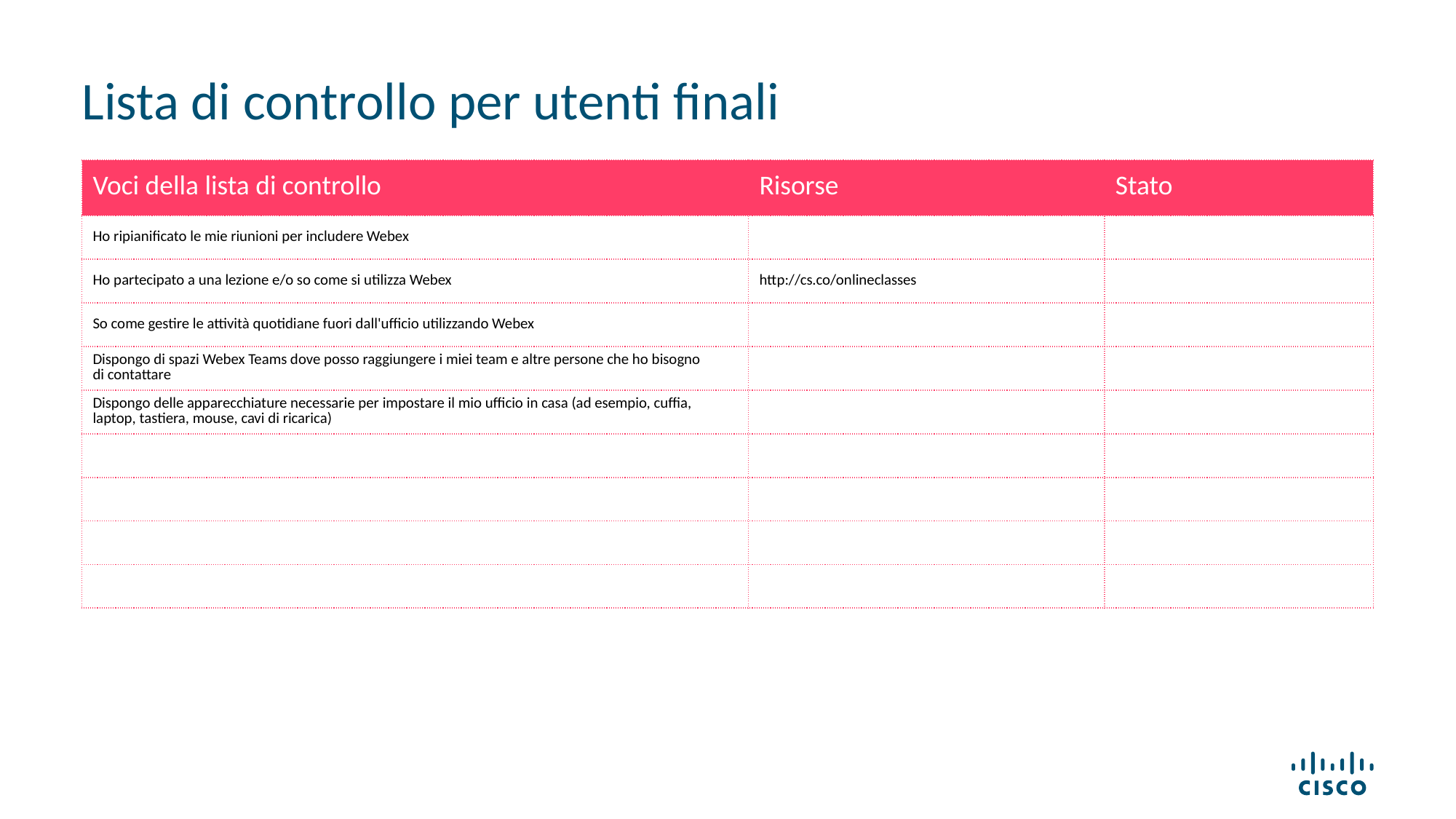

# Lista di controllo per utenti finali
| Voci della lista di controllo | Risorse | Stato |
| --- | --- | --- |
| Ho ripianificato le mie riunioni per includere Webex |  |  |
| Ho partecipato a una lezione e/o so come si utilizza Webex | http://cs.co/onlineclasses |  |
| So come gestire le attività quotidiane fuori dall'ufficio utilizzando Webex |  |  |
| Dispongo di spazi Webex Teams dove posso raggiungere i miei team e altre persone che ho bisogno di contattare |  |  |
| Dispongo delle apparecchiature necessarie per impostare il mio ufficio in casa (ad esempio, cuffia, laptop, tastiera, mouse, cavi di ricarica) |  |  |
|  |  |  |
|  |  |  |
|  |  |  |
|  |  |  |